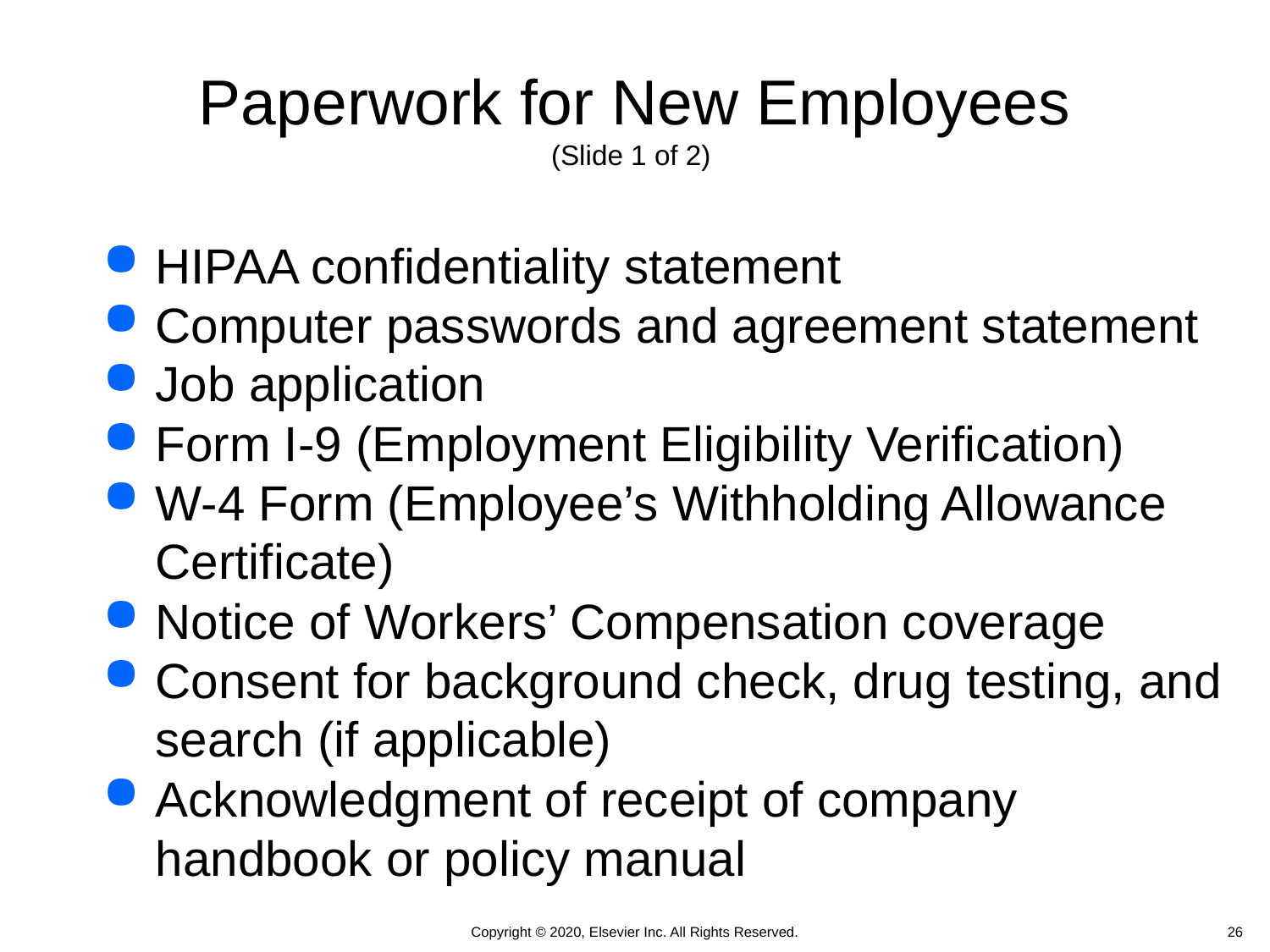

# Paperwork for New Employees (Slide 1 of 2)
HIPAA confidentiality statement
Computer passwords and agreement statement
Job application
Form I-9 (Employment Eligibility Verification)
W-4 Form (Employee’s Withholding Allowance Certificate)
Notice of Workers’ Compensation coverage
Consent for background check, drug testing, and search (if applicable)
Acknowledgment of receipt of company handbook or policy manual
 26